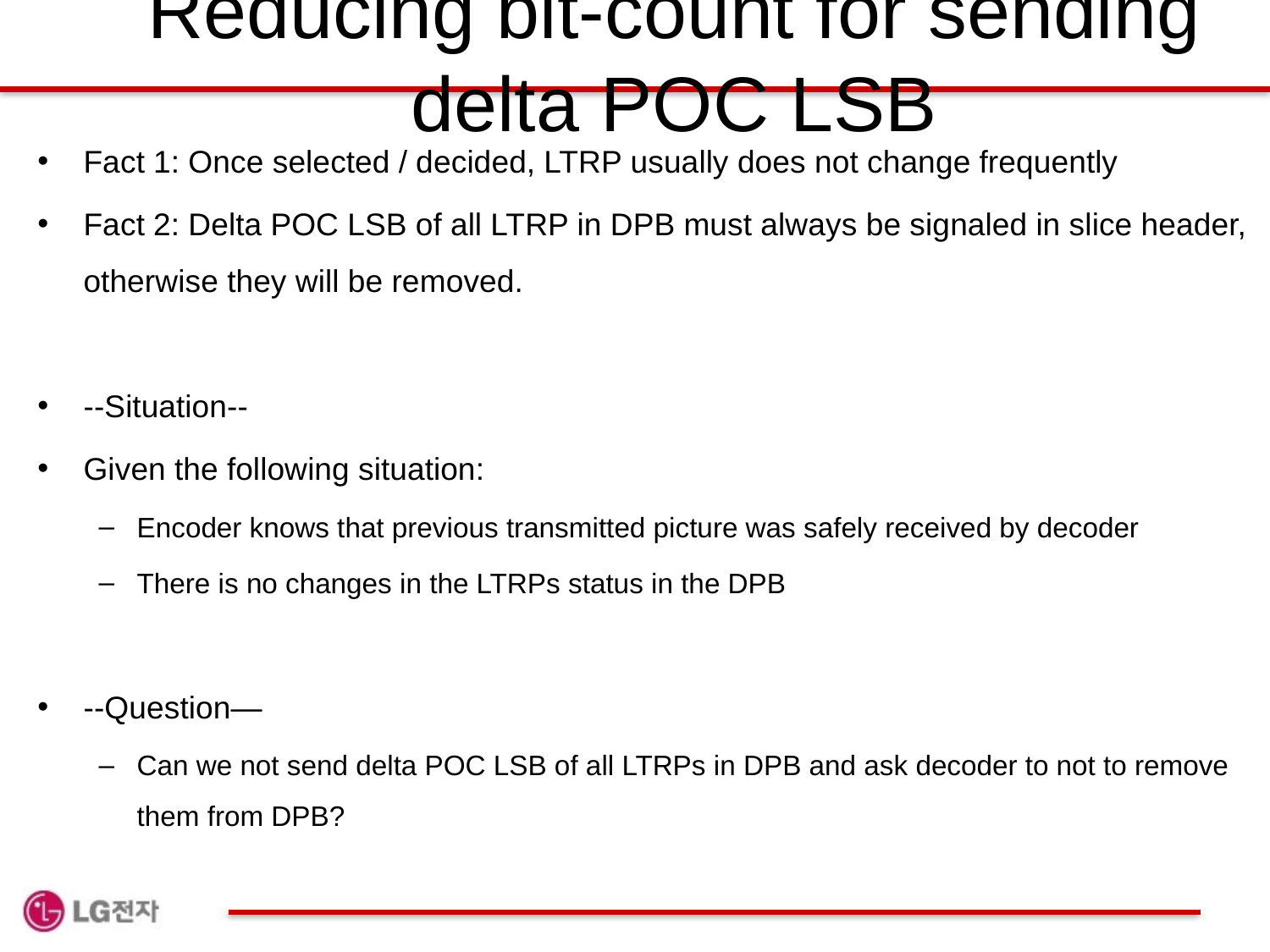

# Reducing bit-count for sending delta POC LSB
Fact 1: Once selected / decided, LTRP usually does not change frequently
Fact 2: Delta POC LSB of all LTRP in DPB must always be signaled in slice header, otherwise they will be removed.

--Situation--
Given the following situation:
Encoder knows that previous transmitted picture was safely received by decoder
There is no changes in the LTRPs status in the DPB

--Question—
Can we not send delta POC LSB of all LTRPs in DPB and ask decoder to not to remove them from DPB?